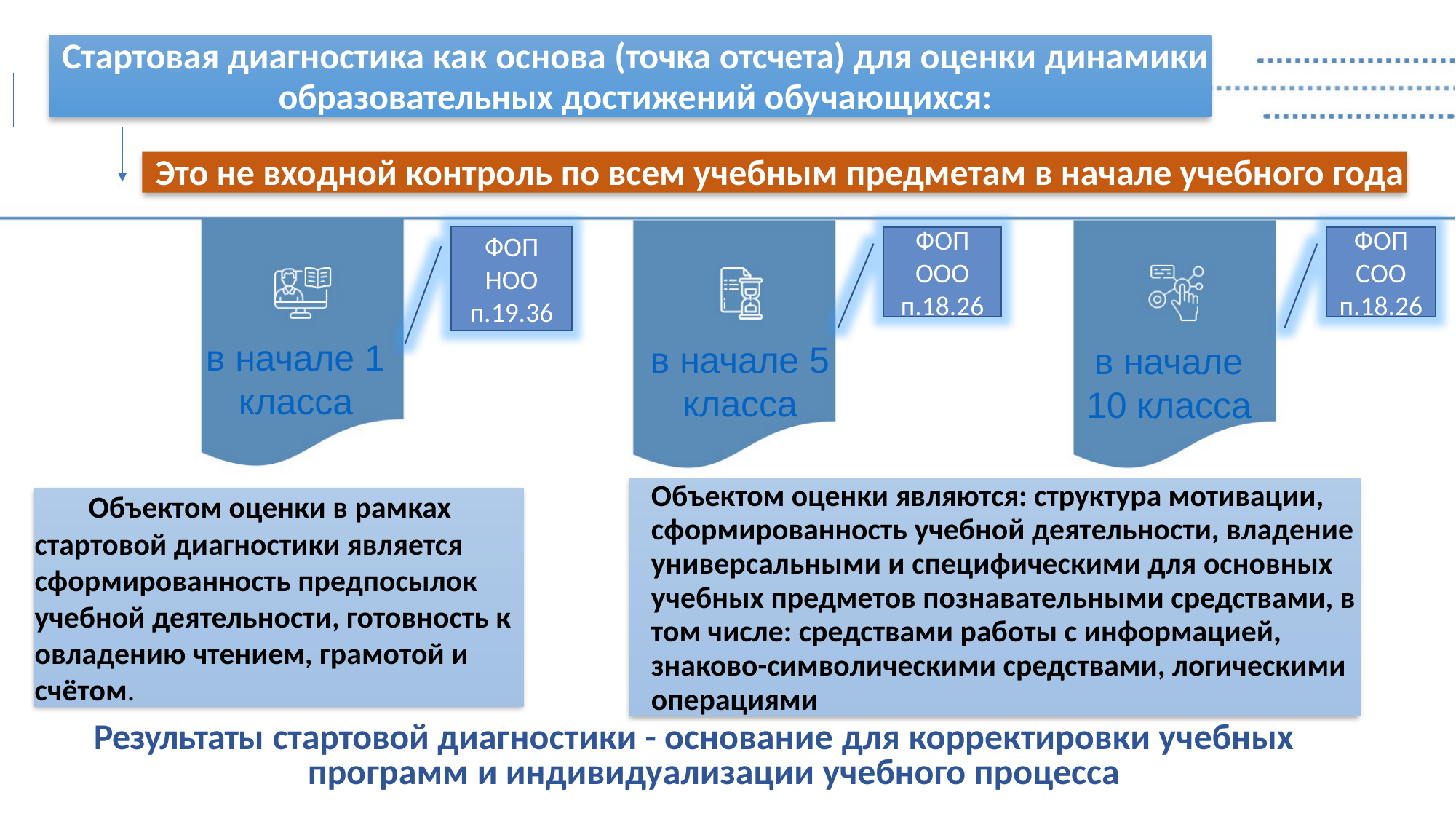

Стартовая диагностика как основа (точка отсчета) для оценки динамики образовательных достижений обучающихся:
Это не входной контроль по всем учебным предметам в начале учебного года
ФОП ООО п.18.26
ФОП НОО п.19.36
ФОП СОО п.18.26
в начале 1
класса
в начале 5
класса
в начале
10 класса

Объектом оценки являются: структура мотивации, сформированность учебной деятельности, владение универсальными и специфическими для основных учебных предметов познавательными средствами, в том числе: средствами работы с информацией, знаково-символическими средствами, логическими операциями
Объектом оценки в рамках стартовой диагностики является сформированность предпосылок учебной деятельности, готовность к овладению чтением, грамотой и счётом.

Результаты стартовой диагностики - основание для корректировки учебных
программ и индивидуализации учебного процесса